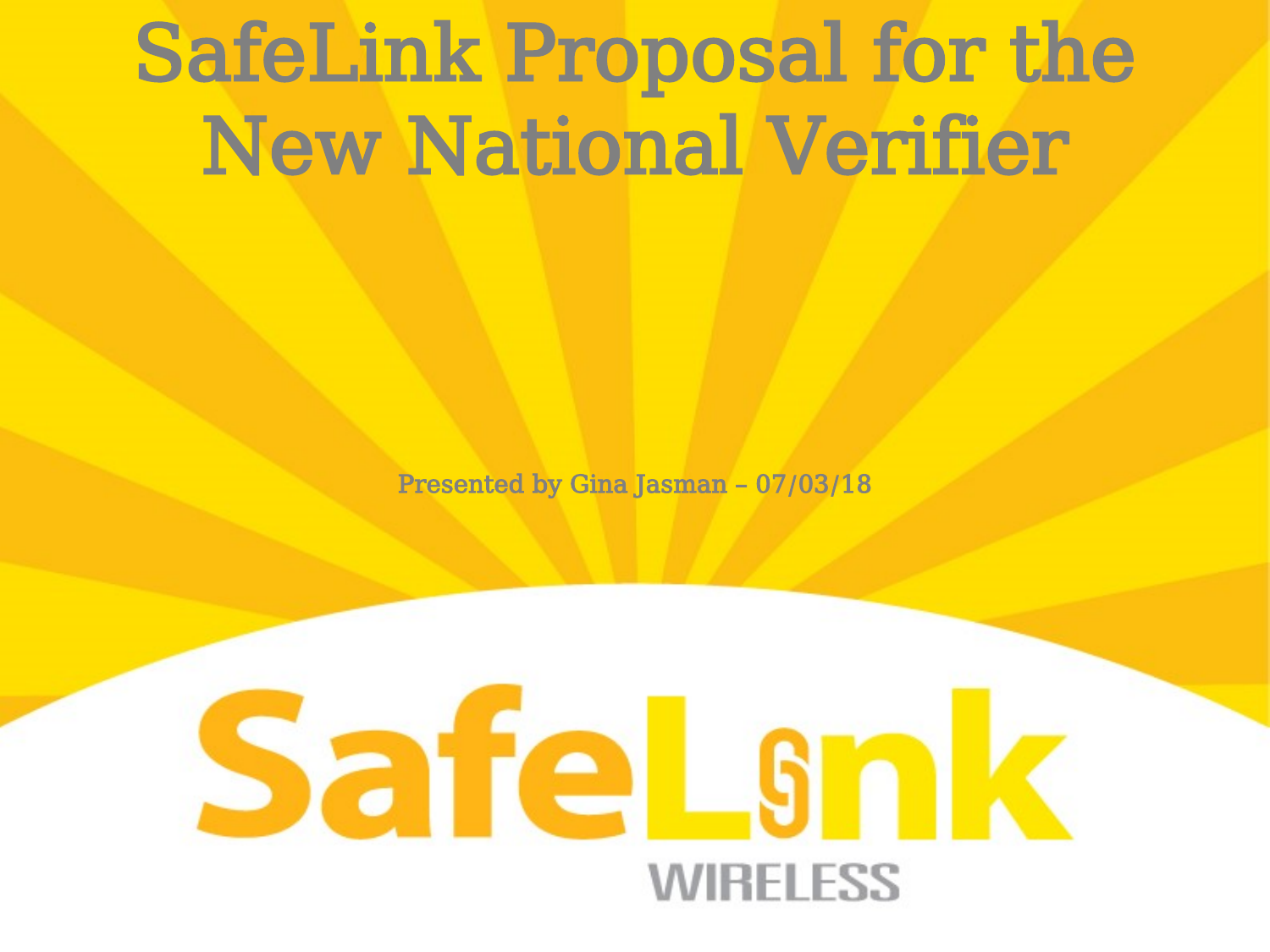

# SafeLink Proposal for the New National Verifier Presented by Gina Jasman – 07/03/18